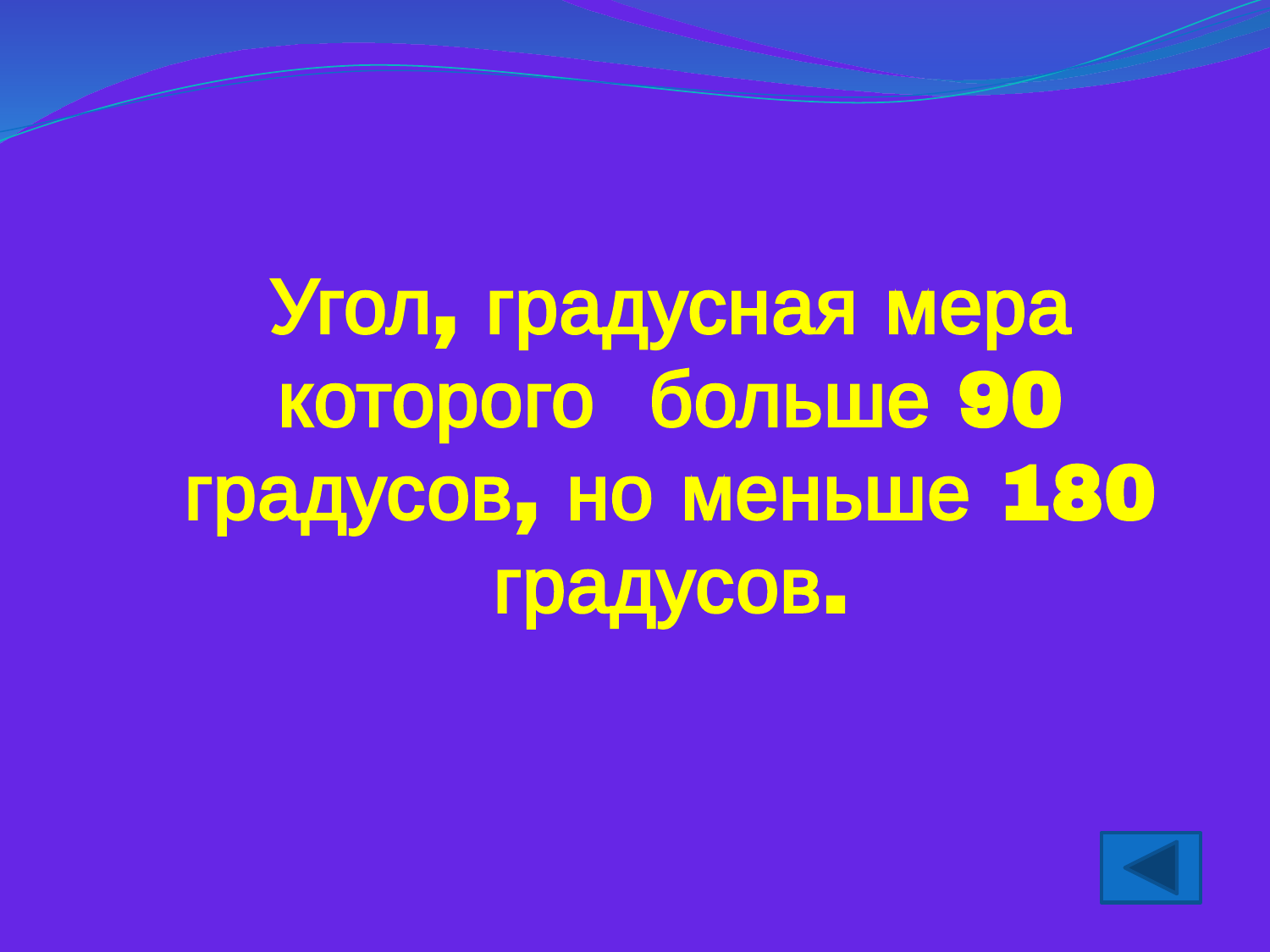

Угол, градусная мера которого  больше 90 градусов, но меньше 180 градусов.